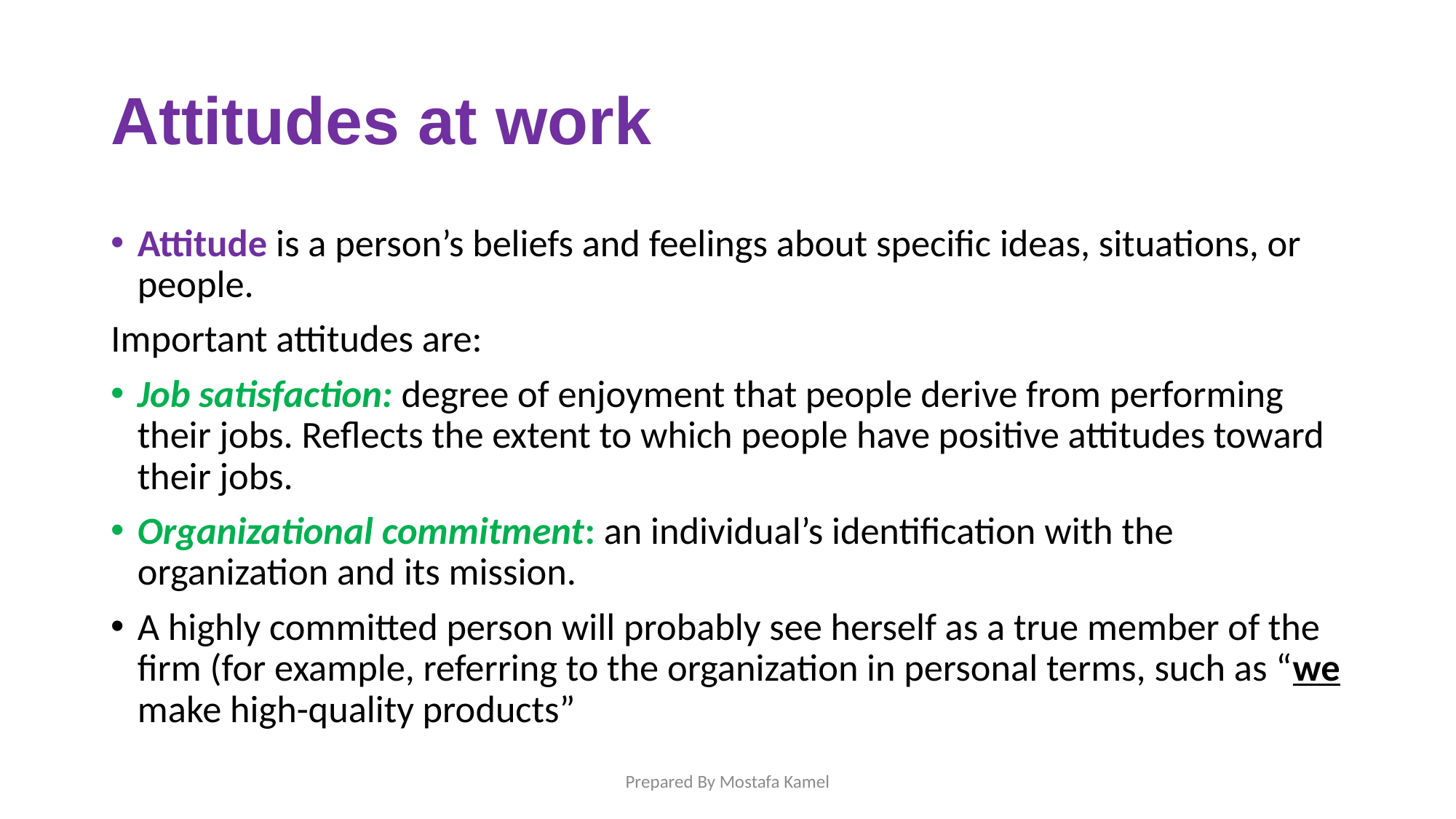

# Attitudes at work
Attitude is a person’s beliefs and feelings about specific ideas, situations, or people.
Important attitudes are:
Job satisfaction: degree of enjoyment that people derive from performing their jobs. Reflects the extent to which people have positive attitudes toward their jobs.
Organizational commitment: an individual’s identification with the organization and its mission.
A highly committed person will probably see herself as a true member of the firm (for example, referring to the organization in personal terms, such as “we make high-quality products”

Prepared By Mostafa Kamel